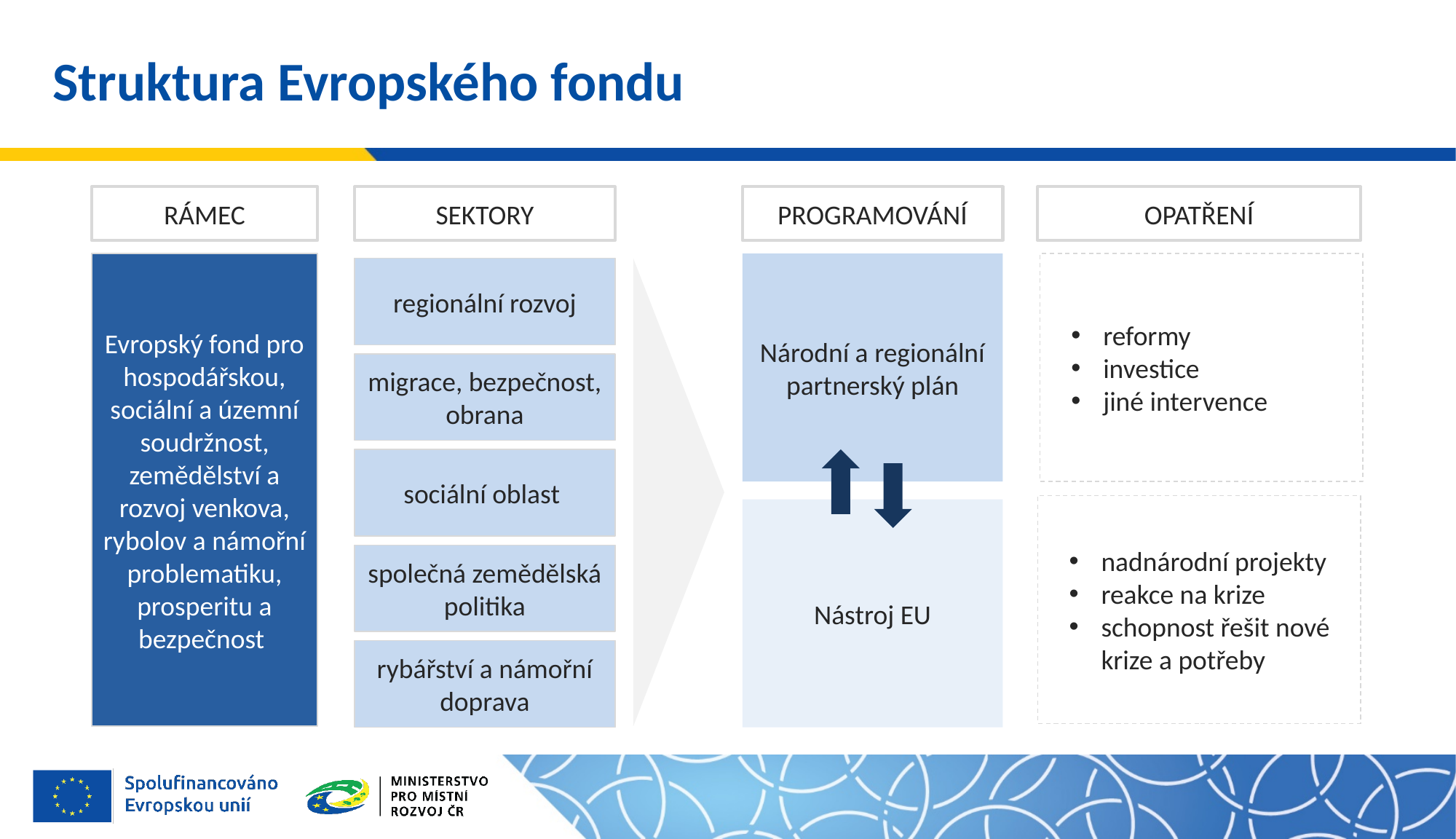

# Struktura Evropského fondu
RÁMEC
SEKTORY
PROGRAMOVÁNÍ
OPATŘENÍ
reformy
investice
jiné intervence
Národní a regionální partnerský plán
Evropský fond pro hospodářskou, sociální a územní soudržnost, zemědělství a rozvoj venkova, rybolov a námořní problematiku, prosperitu a bezpečnost
regionální rozvoj
migrace, bezpečnost, obrana

sociální oblast

nadnárodní projekty
reakce na krize
schopnost řešit nové krize a potřeby
Nástroj EU
společná zemědělská politika
rybářství a námořní doprava